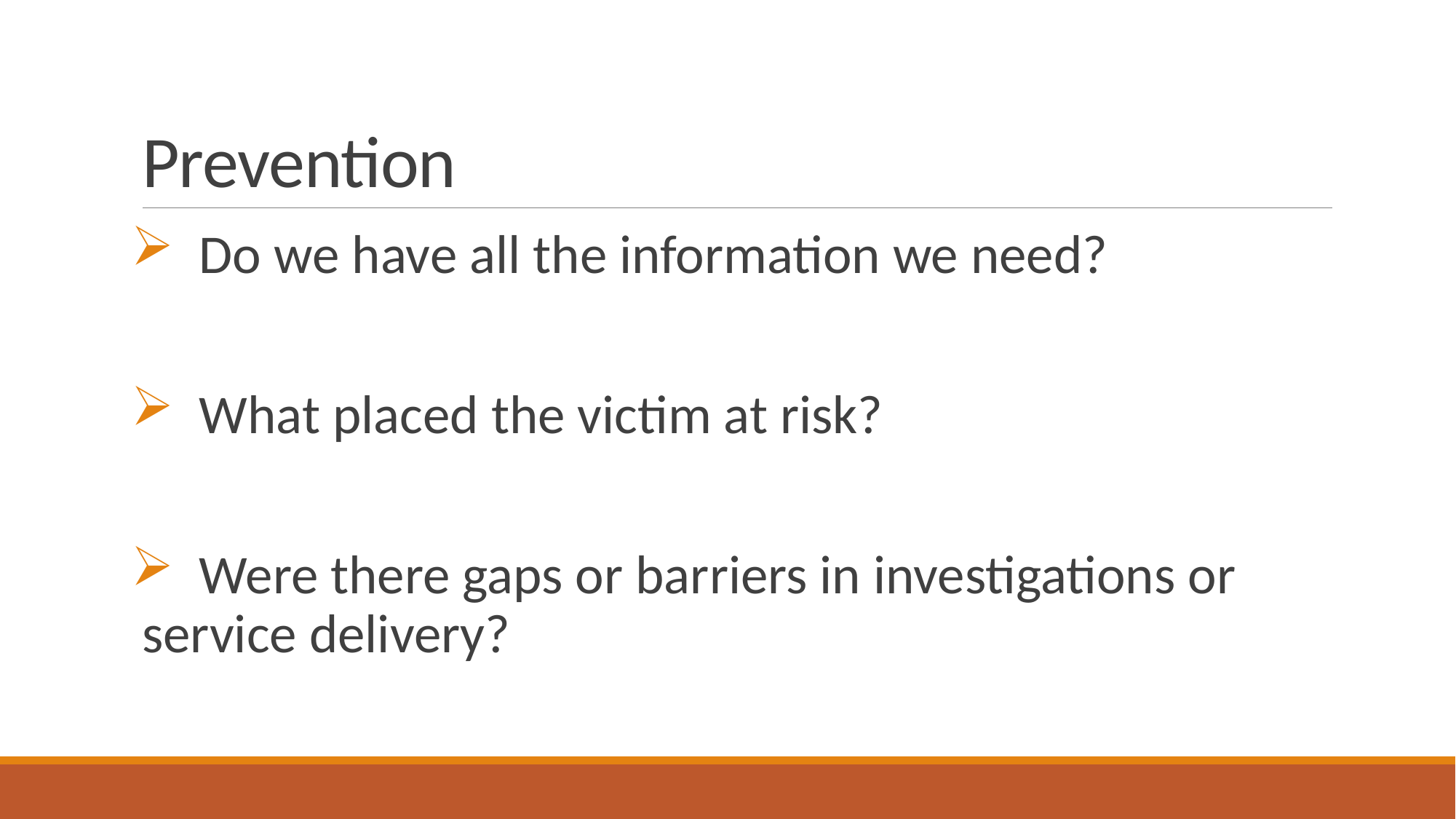

# Prevention
  Do we have all the information we need?

  What placed the victim at risk?

  Were there gaps or barriers in investigations or    service delivery?